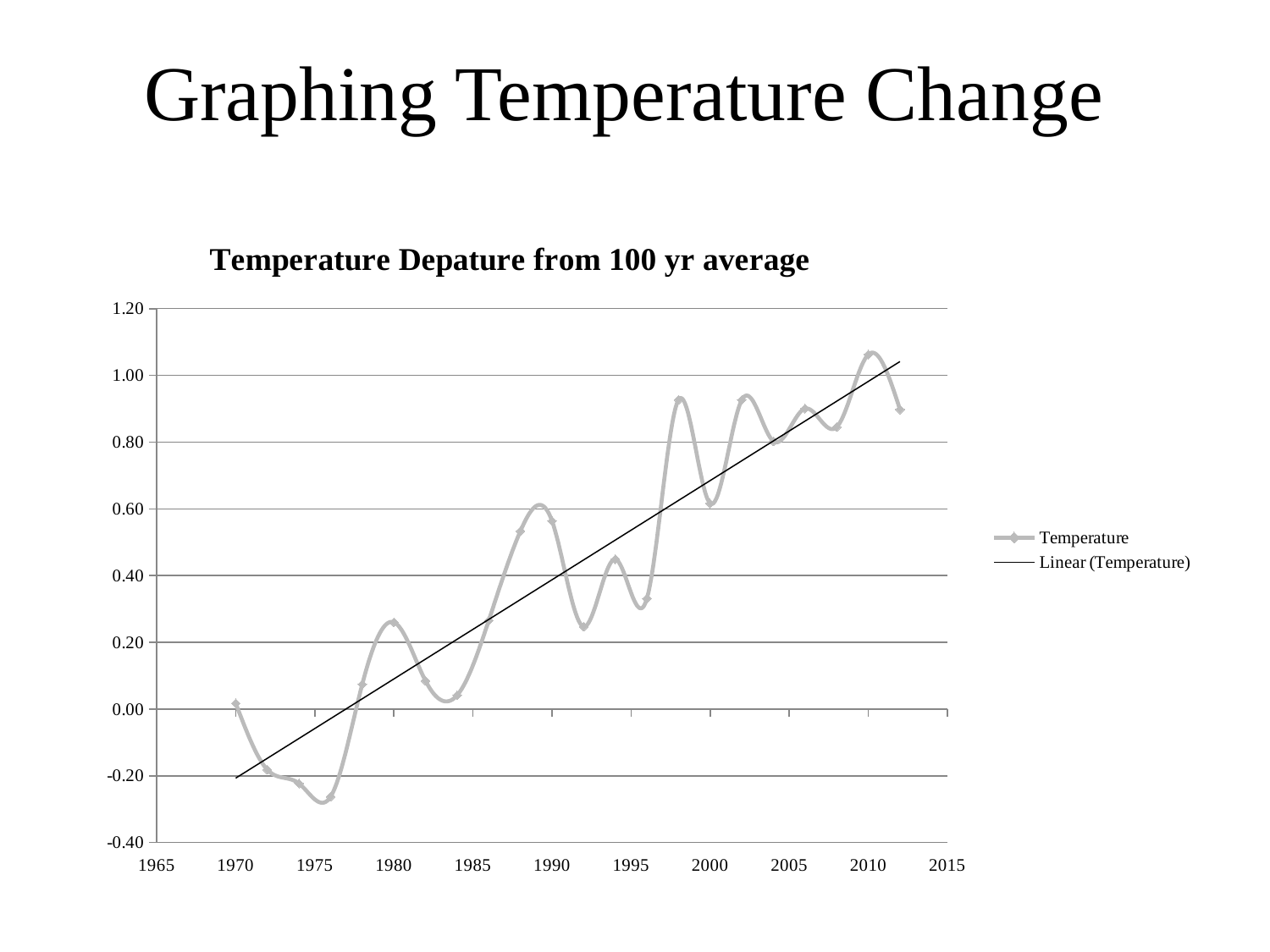

# Graphing Temperature Change

### Chart: Temperature Depature from 100 yr average

| Category | Temperature |
|---|---|